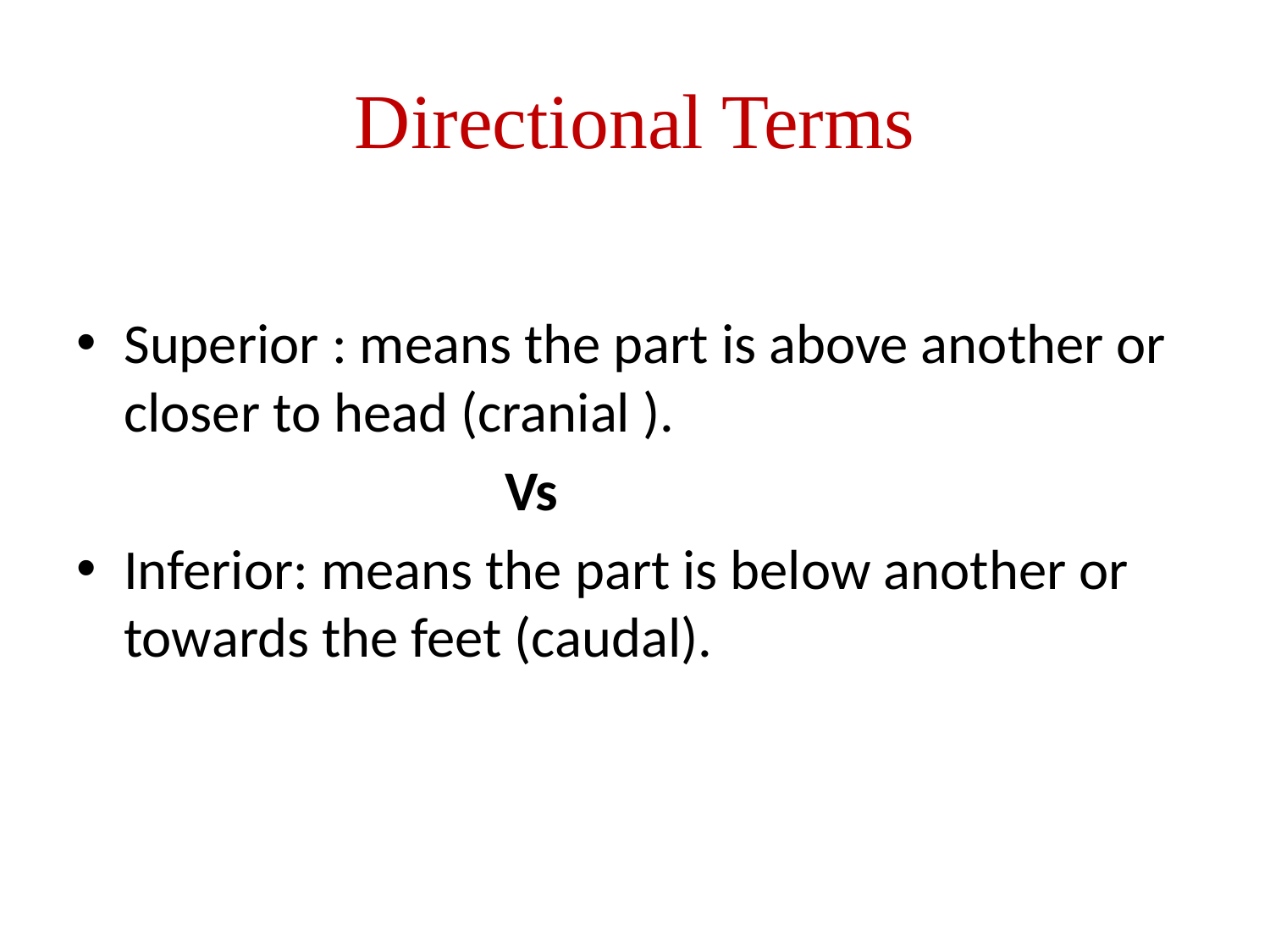

# Directional Terms

Superior : means the part is above another or closer to head (cranial ).
				Vs
Inferior: means the part is below another or towards the feet (caudal).